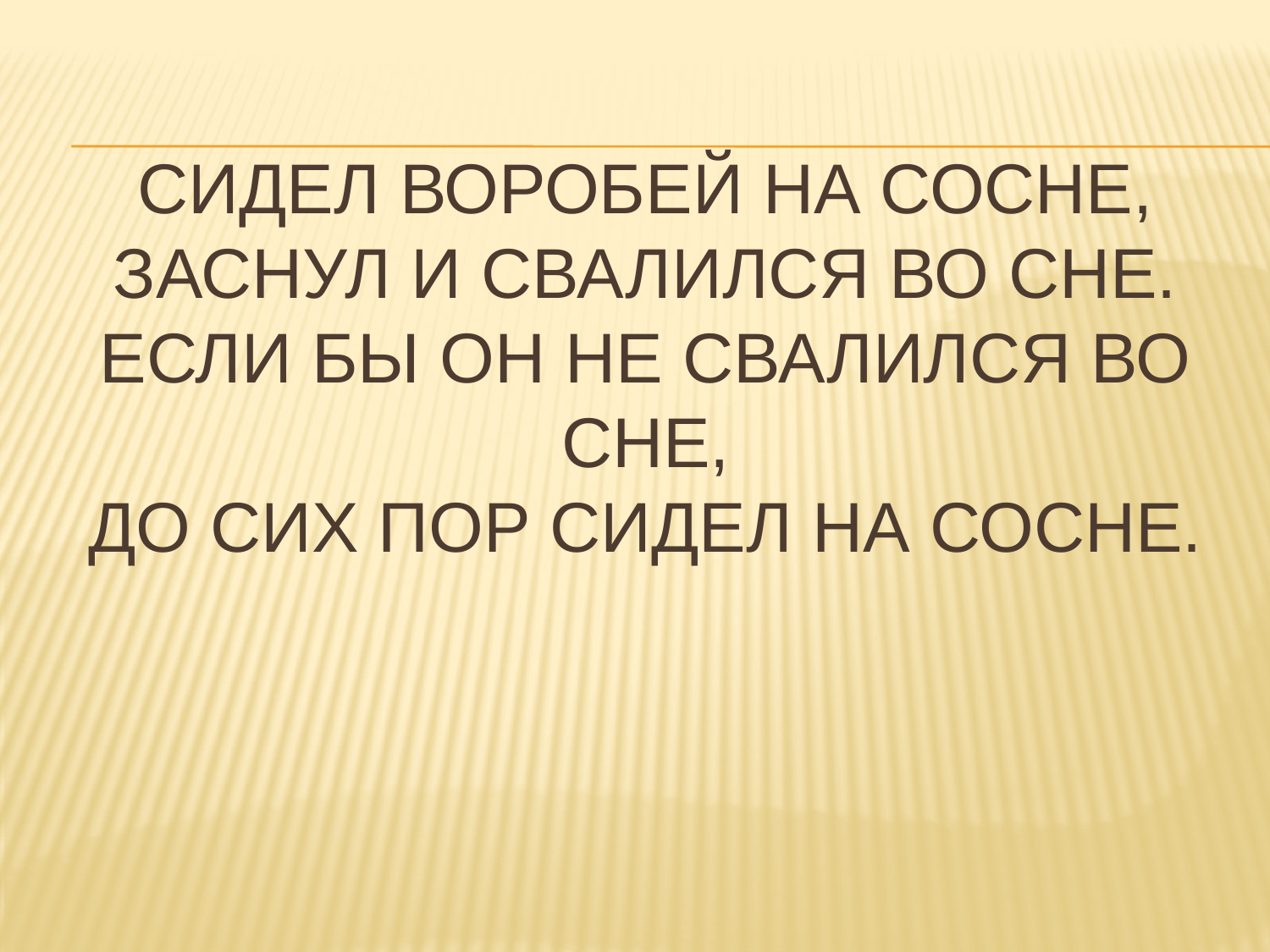

# Сидел воробей на сосне, заснул и свалился во сне. Если бы он не свалился во сне, До сих пор сидел на сосне.